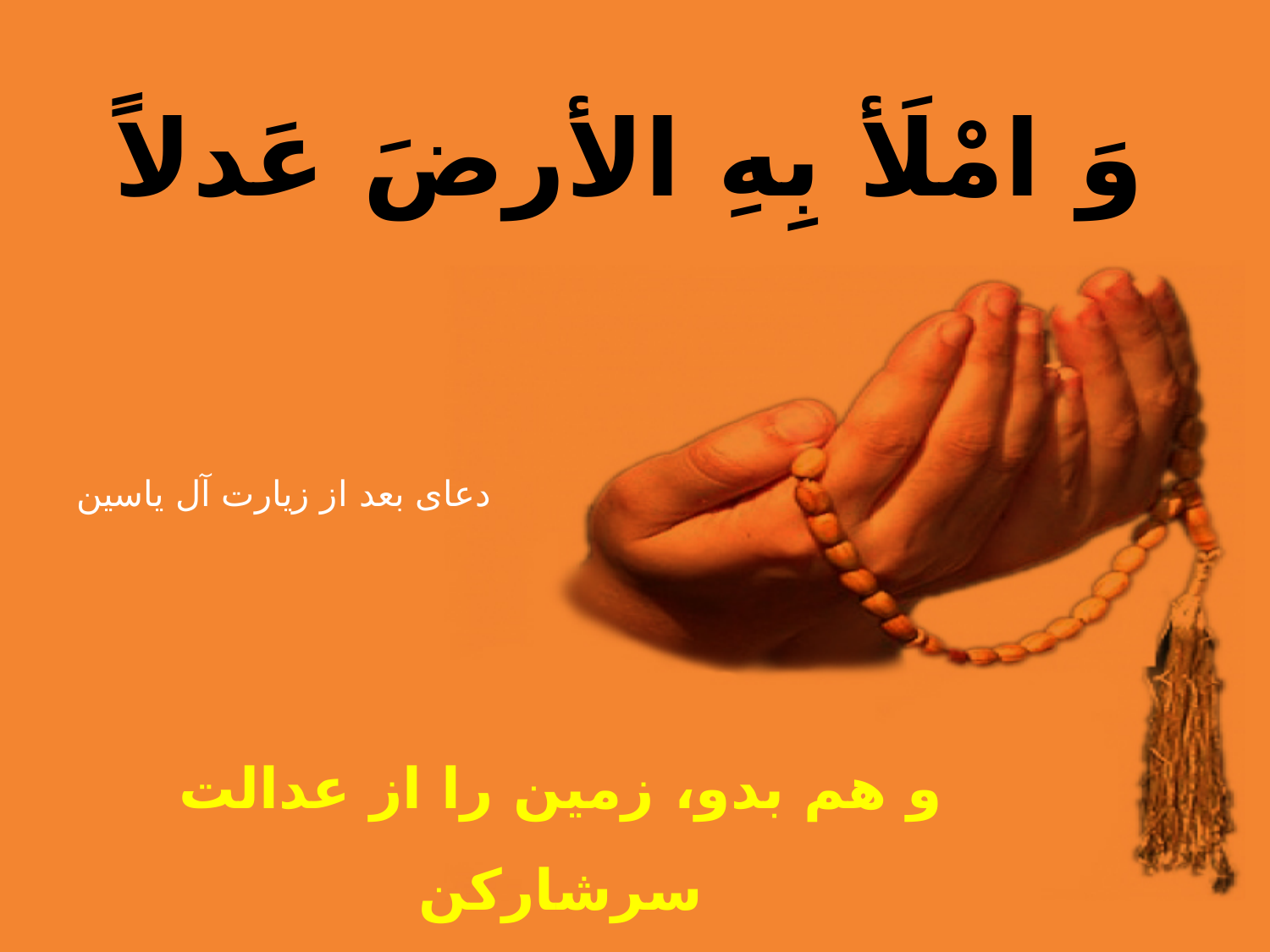

وَ امْلَأ بِهِ الأرضَ عَدلاً
و هم بدو، زمين را از عدالت سرشاركن